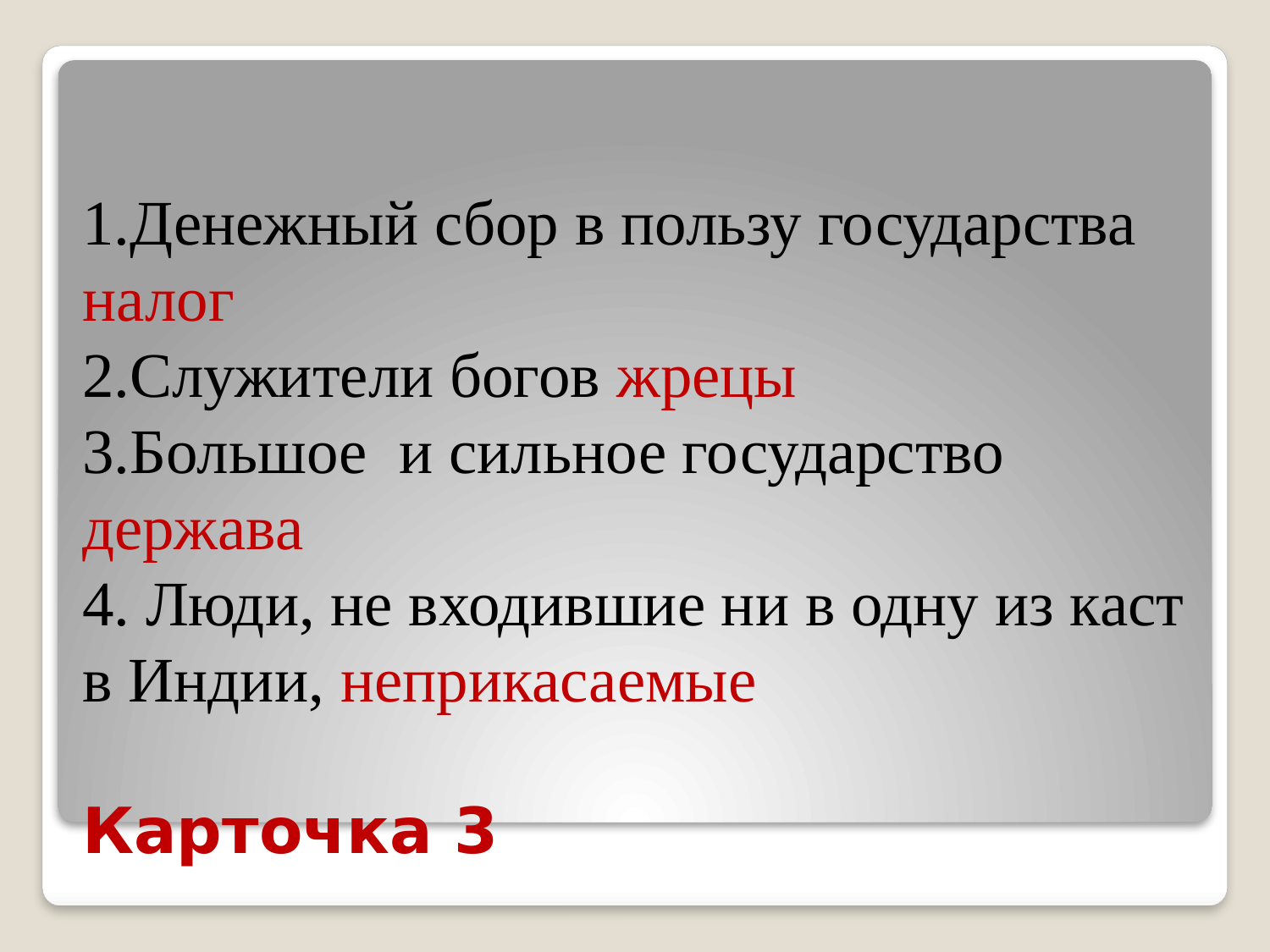

1.Денежный сбор в пользу государства налог
2.Служители богов жрецы
3.Большое  и сильное государство держава
4. Люди, не входившие ни в одну из каст в Индии, неприкасаемые
# Карточка 3